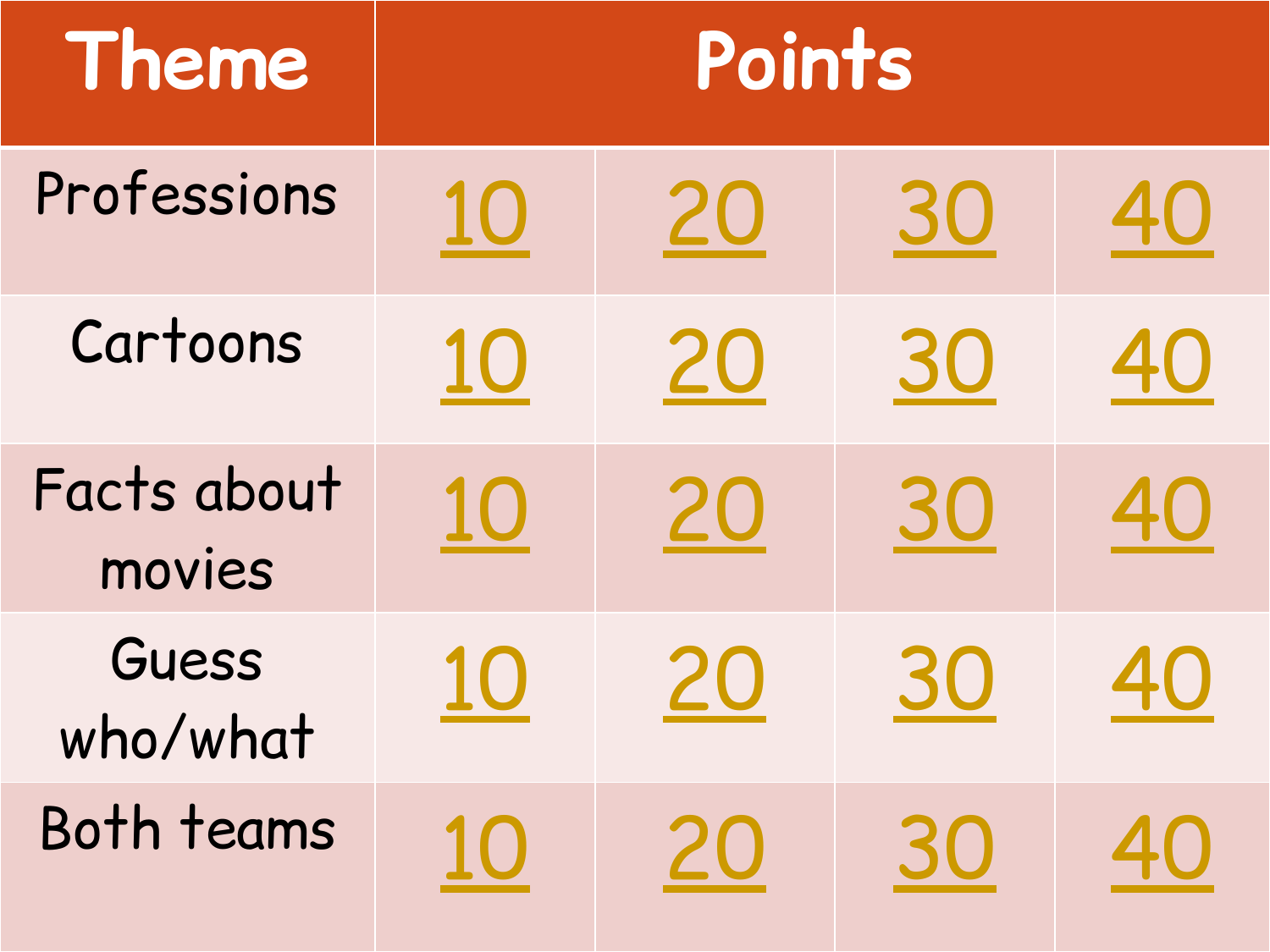

| Theme | Points |  |  |  |
| --- | --- | --- | --- | --- |
| Professions | 10 | 20 | 30 | 40 |
| Cartoons | 10 | 20 | 30 | 40 |
| Facts about movies | 10 | 20 | 30 | 40 |
| Guess who/what | 10 | 20 | 30 | 40 |
| Both teams | 10 | 20 | 30 | 40 |